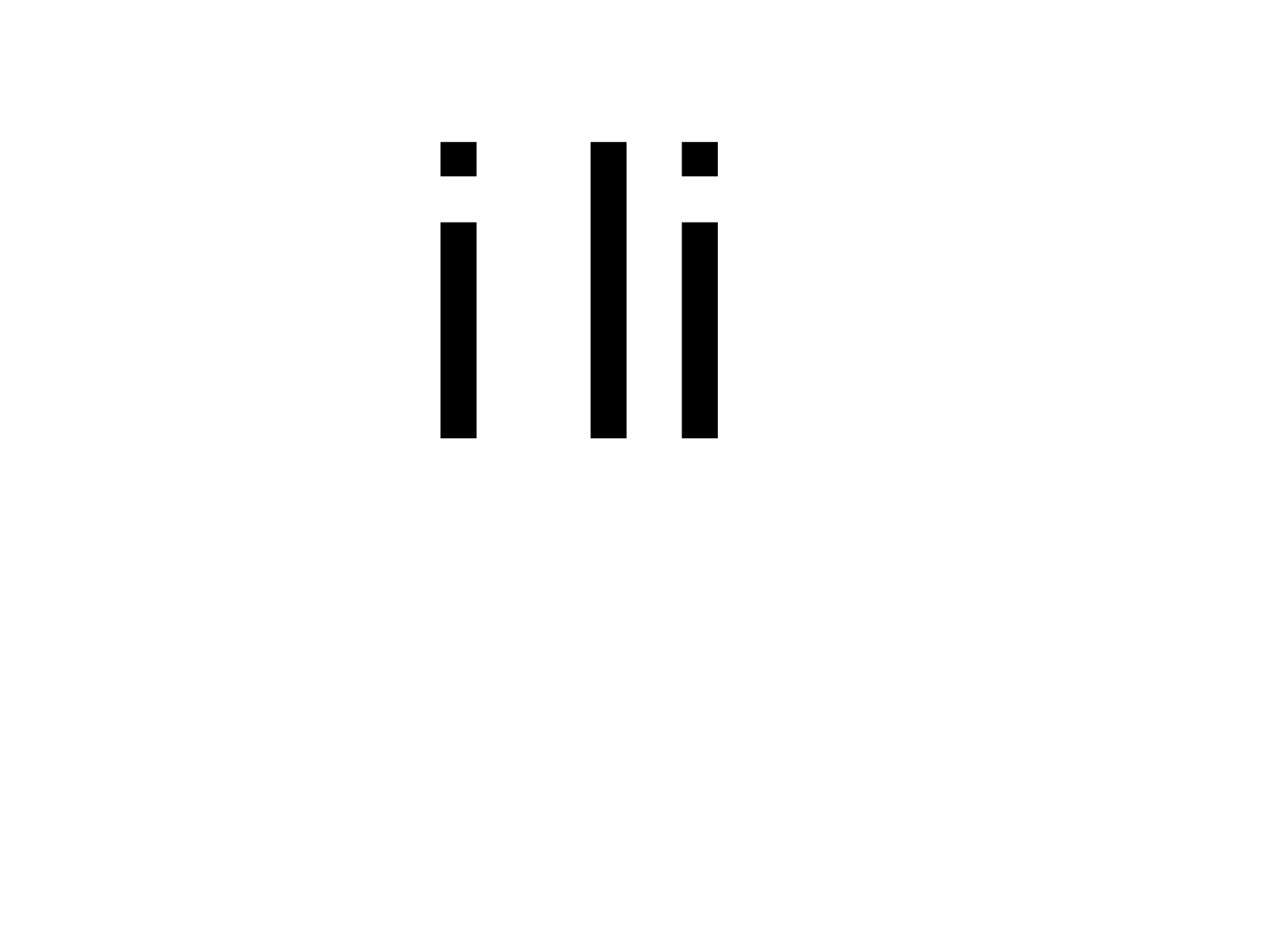

| i |
| --- |
| li |
| --- |